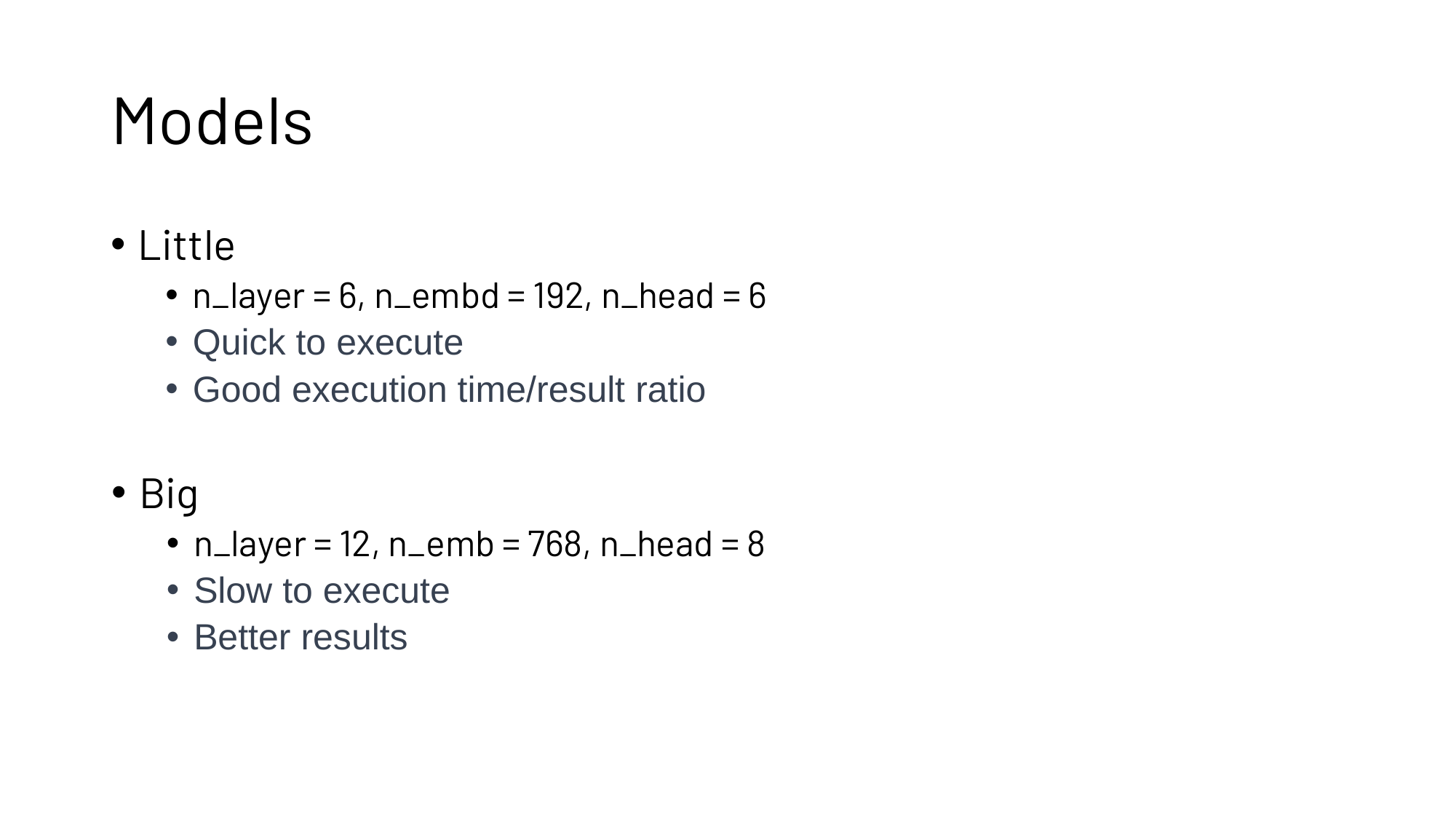

# Models
Little
n_layer = 6, n_embd = 192, n_head = 6
Quick to execute
Good execution time/result ratio

Big
n_layer = 12, n_emb = 768, n_head = 8
Slow to execute
Better results